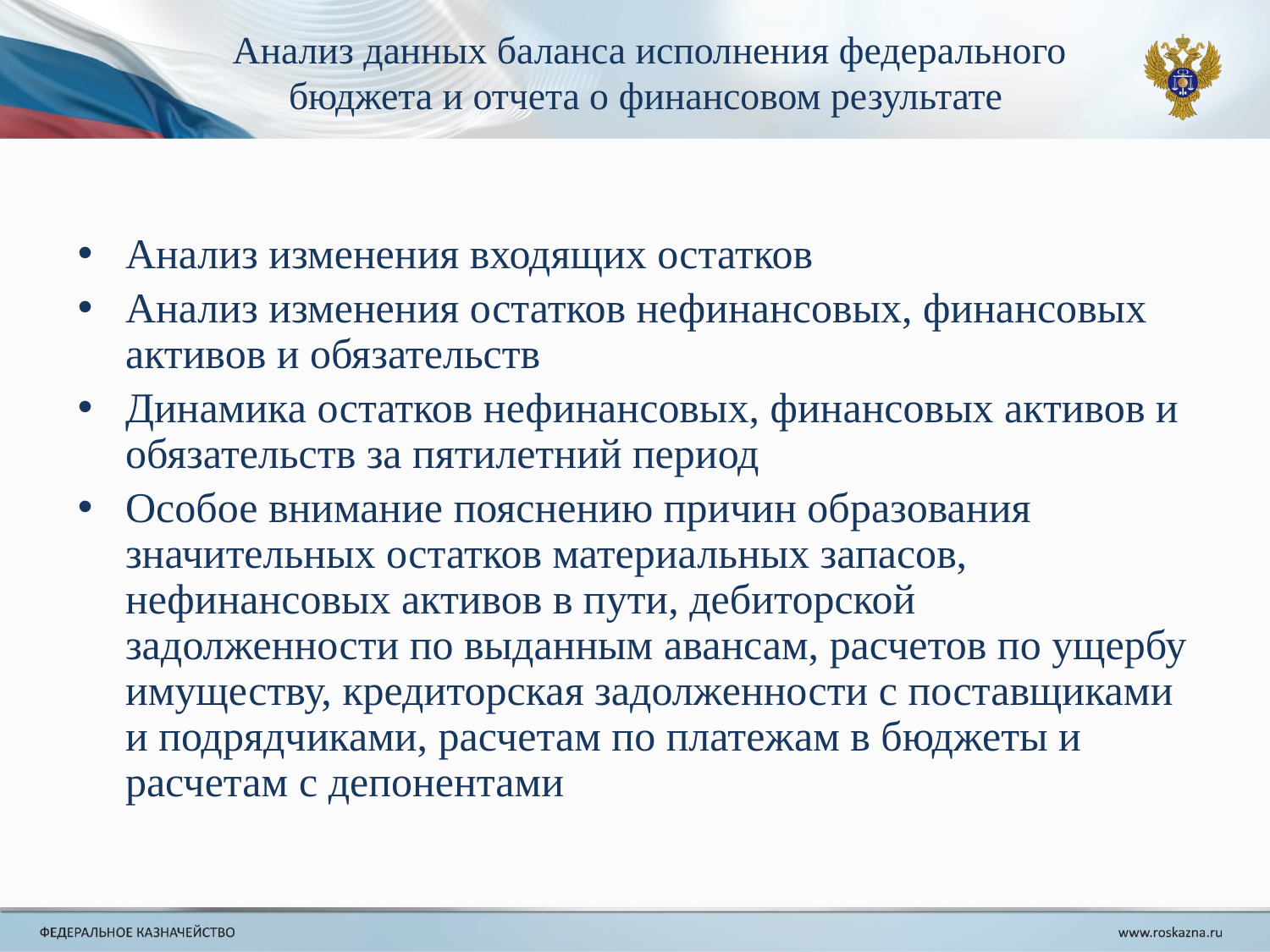

# Анализ данных баланса исполнения федерального бюджета и отчета о финансовом результате
Анализ изменения входящих остатков
Анализ изменения остатков нефинансовых, финансовых активов и обязательств
Динамика остатков нефинансовых, финансовых активов и обязательств за пятилетний период
Особое внимание пояснению причин образования значительных остатков материальных запасов, нефинансовых активов в пути, дебиторской задолженности по выданным авансам, расчетов по ущербу имуществу, кредиторская задолженности с поставщиками и подрядчиками, расчетам по платежам в бюджеты и расчетам с депонентами